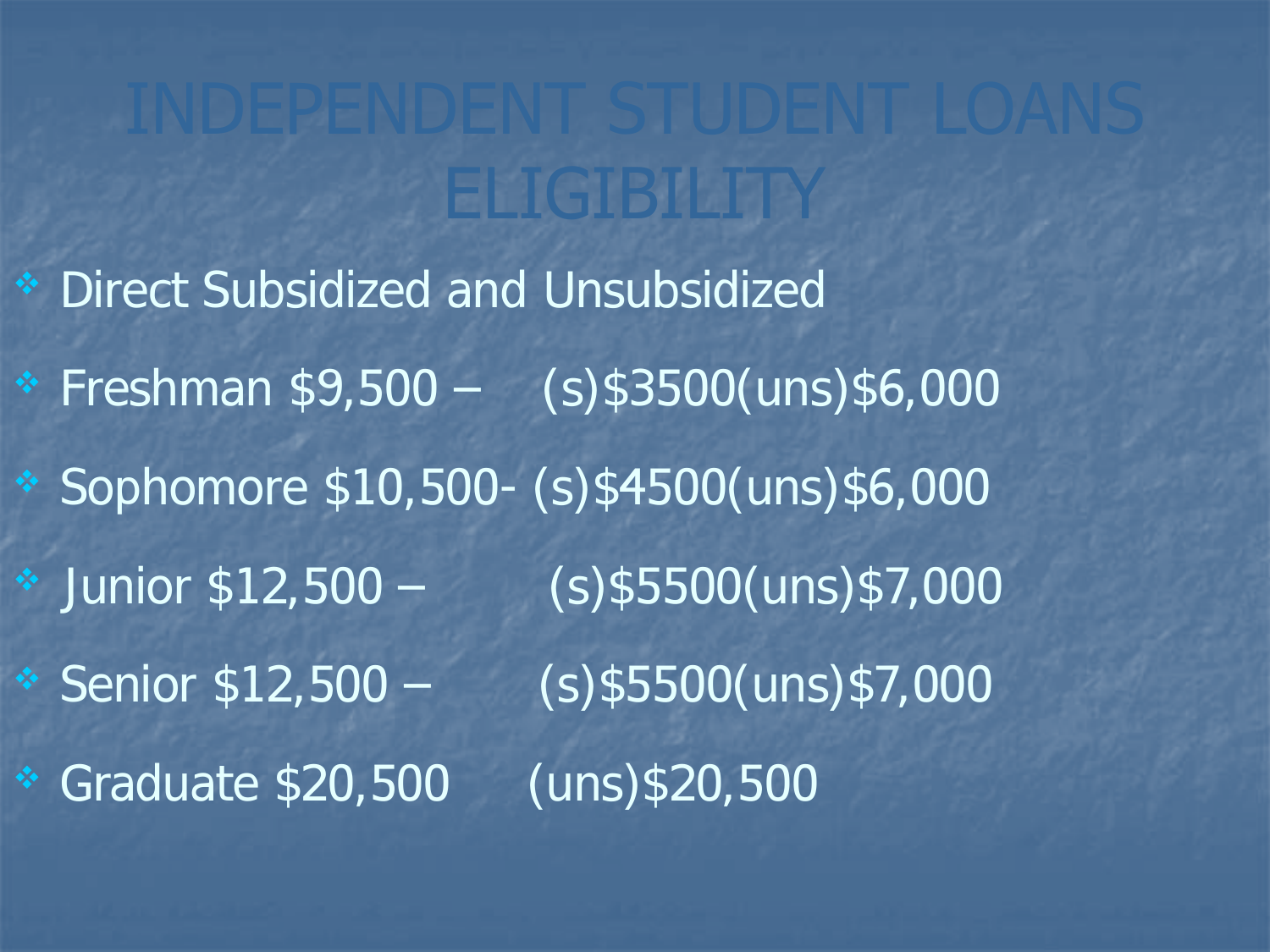

# INDEPENDENT STUDENT LOANS ELIGIBILITY
Direct Subsidized and Unsubsidized
Freshman $9,500 –    (s)$3500(uns)$6,000
Sophomore $10,500- (s)$4500(uns)$6,000
Junior $12,500 –        (s)$5500(uns)$7,000
Senior $12,500 –       (s)$5500(uns)$7,000
Graduate $20,500     (uns)$20,500